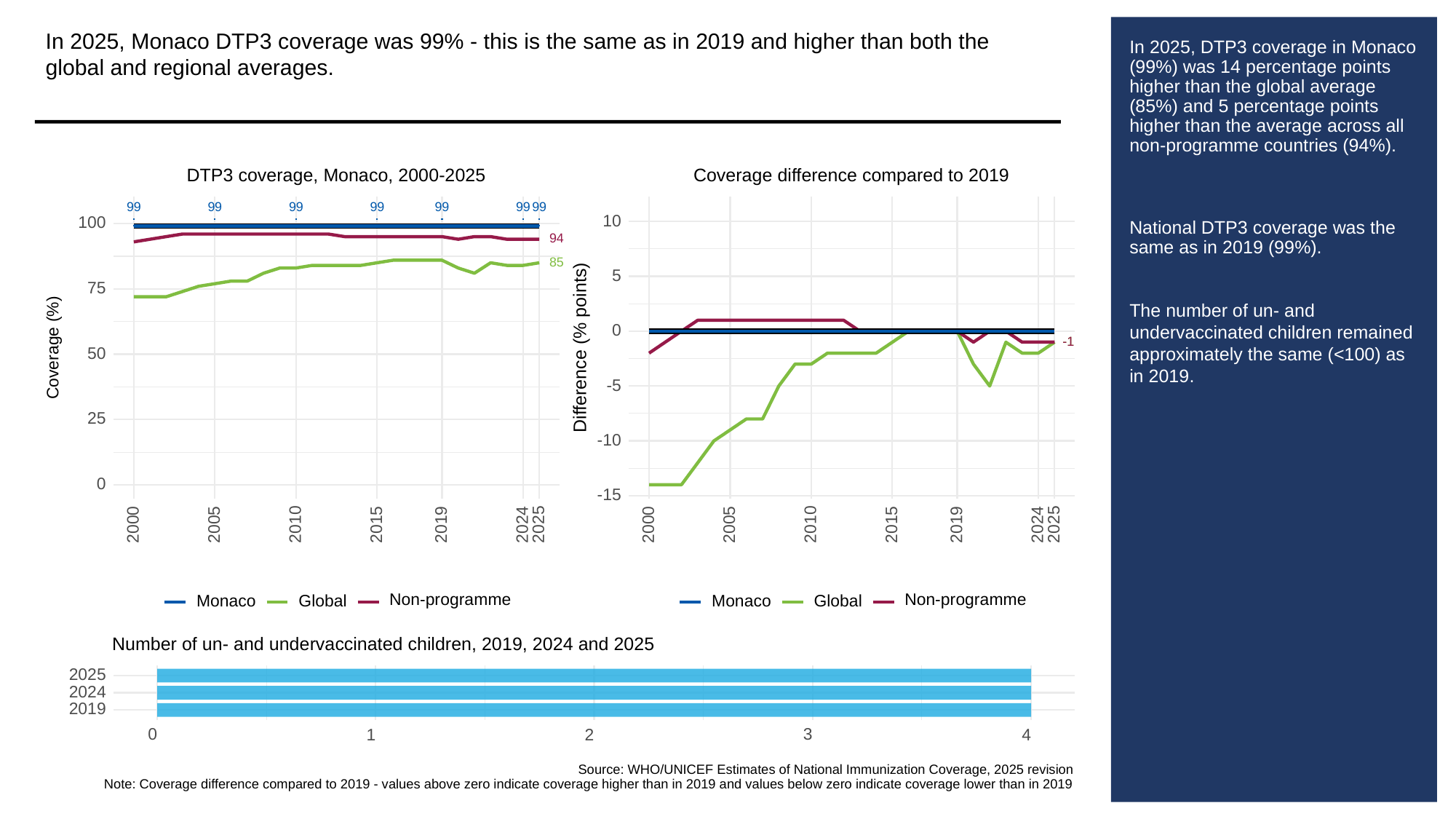

In 2025, Monaco DTP3 coverage was 99% - this is the same as in 2019 and higher than both the global and regional averages.
# In 2025, DTP3 coverage in Monaco (99%) was 14 percentage points higher than the global average (85%) and 5 percentage points higher than the average across all non-programme countries (94%).

National DTP3 coverage was the same as in 2019 (99%).

The number of un- and undervaccinated children remained approximately the same (<100) as in 2019.

Coverage difference compared to 2019
DTP3 coverage, Monaco, 2000-2025

99
99
99
99
99
99
99
10
100

94

85

5

75

0

-1
-1
Difference (% points)
Coverage (%)
50

-5

25

-10

0

-15

2000
2005
2010
2015
2019
2024
2025
2000
2005
2010
2015
2019
2024
2025
Non-programme
Non-programme
Global
Global
Monaco
Monaco

Number of un- and undervaccinated children, 2019, 2024 and 2025

2025

2024

2019

3
0
1
2
4
Source: WHO/UNICEF Estimates of National Immunization Coverage, 2025 revision
Note: Coverage difference compared to 2019 - values above zero indicate coverage higher than in 2019 and values below zero indicate coverage lower than in 2019